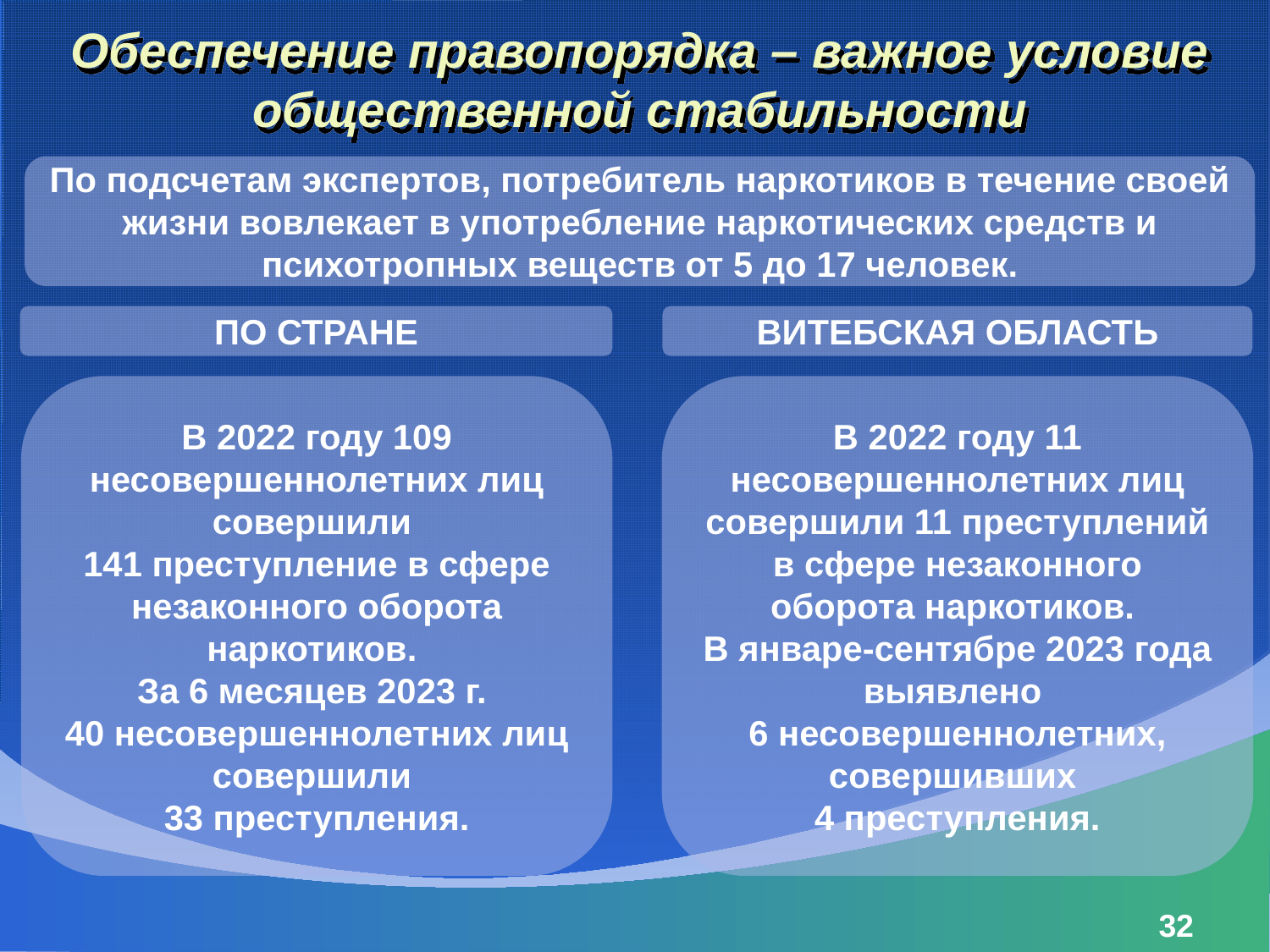

Обеспечение правопорядка – важное условие общественной стабильности
По подсчетам экспертов, потребитель наркотиков в течение своей жизни вовлекает в употребление наркотических средств и психотропных веществ от 5 до 17 человек.
ПО СТРАНЕ
ВИТЕБСКАЯ ОБЛАСТЬ
В 2022 году 109 несовершеннолетних лиц совершили
141 преступление в сфере незаконного оборота наркотиков.
За 6 месяцев 2023 г.
40 несовершеннолетних лиц совершили
33 преступления.
В 2022 году 11 несовершеннолетних лиц совершили 11 преступлений в сфере незаконного оборота наркотиков.
В январе-сентябре 2023 года выявлено
6 несовершеннолетних, совершивших
4 преступления.
32